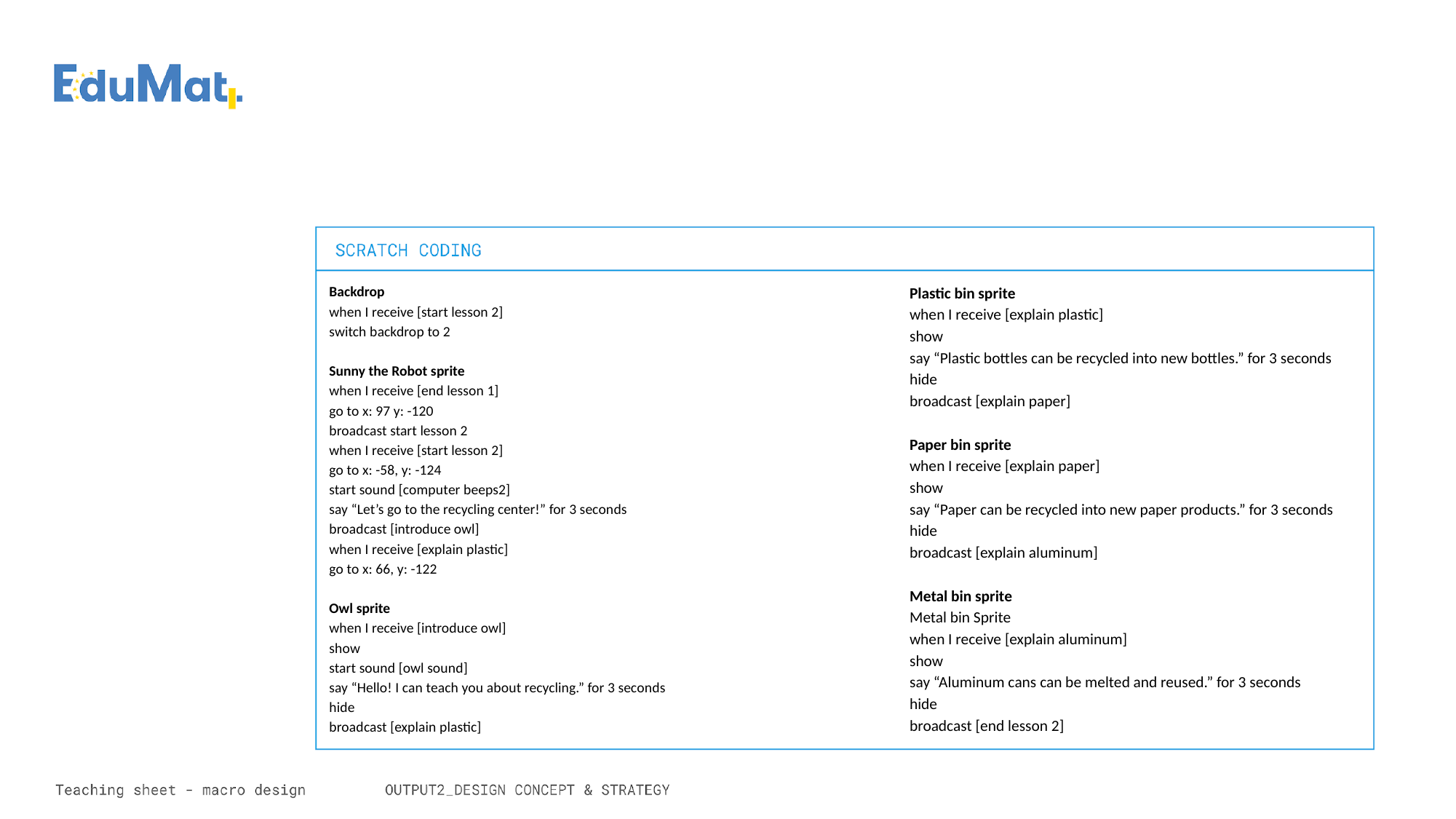

Backdrop
when I receive [start lesson 2]
switch backdrop to 2

Sunny the Robot sprite
when I receive [end lesson 1]
go to x: 97 y: -120
broadcast start lesson 2
when I receive [start lesson 2]
go to x: -58, y: -124
start sound [computer beeps2]
say “Let’s go to the recycling center!” for 3 seconds
broadcast [introduce owl]
when I receive [explain plastic]
go to x: 66, y: -122

Owl sprite
when I receive [introduce owl]
show
start sound [owl sound]
say “Hello! I can teach you about recycling.” for 3 seconds
hide
broadcast [explain plastic]
Plastic bin sprite
when I receive [explain plastic]
show
say “Plastic bottles can be recycled into new bottles.” for 3 seconds
hide
broadcast [explain paper]

Paper bin sprite
when I receive [explain paper]
show
say “Paper can be recycled into new paper products.” for 3 seconds
hide
broadcast [explain aluminum]

Metal bin sprite
Metal bin Sprite
when I receive [explain aluminum]
show
say “Aluminum cans can be melted and reused.” for 3 seconds
hide
broadcast [end lesson 2]